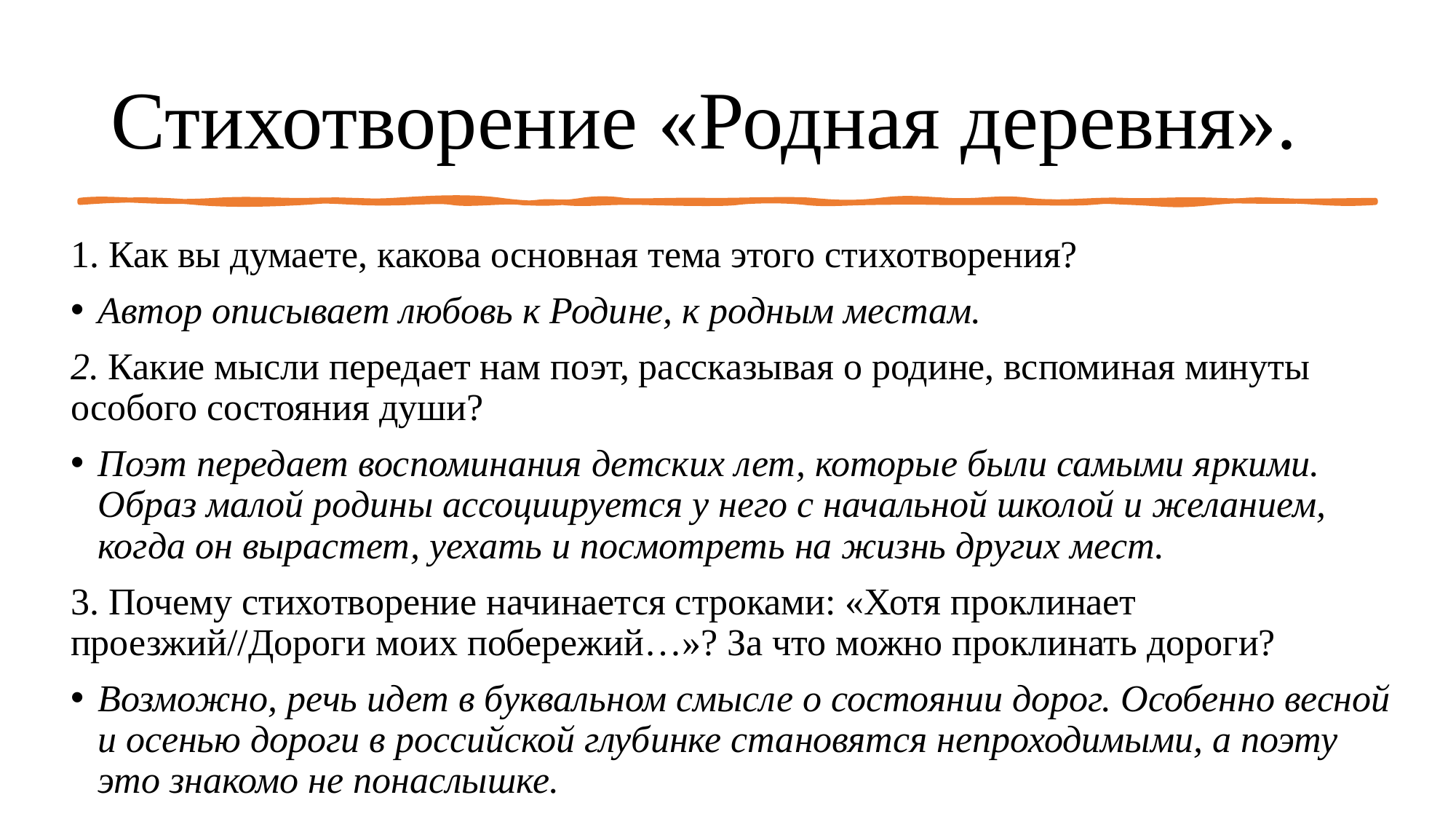

# Стихотворение «Родная деревня».

1. Как вы думаете, какова основная тема этого стихотворения?
Автор описывает любовь к Родине, к родным местам.
2. Какие мысли передает нам поэт, рассказывая о родине, вспоминая минуты особого состояния души?
Поэт передает воспоминания детских лет, которые были самыми яркими. Образ малой родины ассоциируется у него с начальной школой и желанием, когда он вырастет, уехать и посмотреть на жизнь других мест.
3. Почему стихотворение начинается строками: «Хотя проклинает проезжий//Дороги моих побережий…»? За что можно проклинать дороги?
Возможно, речь идет в буквальном смысле о состоянии дорог. Особенно весной и осенью дороги в российской глубинке становятся непроходимыми, а поэту это знакомо не понаслышке.